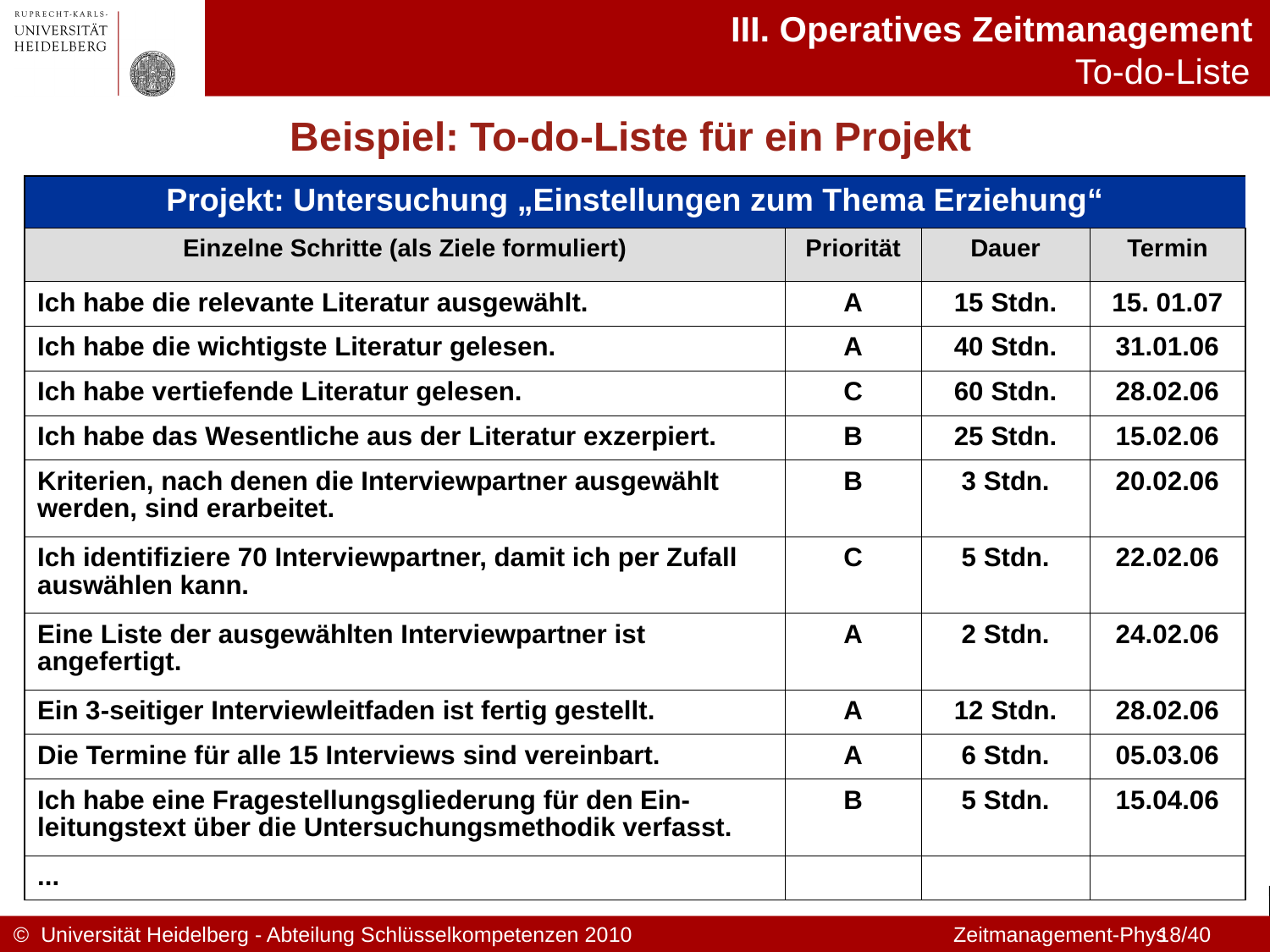

III. Operatives Zeitmanagement
To-do-Liste
Beispiel: To-do-Liste für ein Projekt
| Projekt: Untersuchung „Einstellungen zum Thema Erziehung“ |  |  |  |
| --- | --- | --- | --- |
| Einzelne Schritte (als Ziele formuliert) | Priorität | Dauer | Termin |
| Ich habe die relevante Literatur ausgewählt. | A | 15 Stdn. | 15. 01.07 |
| Ich habe die wichtigste Literatur gelesen. | A | 40 Stdn. | 31.01.06 |
| Ich habe vertiefende Literatur gelesen. | C | 60 Stdn. | 28.02.06 |
| Ich habe das Wesentliche aus der Literatur exzerpiert. | B | 25 Stdn. | 15.02.06 |
| Kriterien, nach denen die Interviewpartner ausgewählt werden, sind erarbeitet. | B | 3 Stdn. | 20.02.06 |
| Ich identifiziere 70 Interviewpartner, damit ich per Zufall auswählen kann. | C | 5 Stdn. | 22.02.06 |
| Eine Liste der ausgewählten Interviewpartner ist angefertigt. | A | 2 Stdn. | 24.02.06 |
| Ein 3-seitiger Interviewleitfaden ist fertig gestellt. | A | 12 Stdn. | 28.02.06 |
| Die Termine für alle 15 Interviews sind vereinbart. | A | 6 Stdn. | 05.03.06 |
| Ich habe eine Fragestellungsgliederung für den Ein-leitungstext über die Untersuchungsmethodik verfasst. | B | 5 Stdn. | 15.04.06 |
| ... |  |  |  |